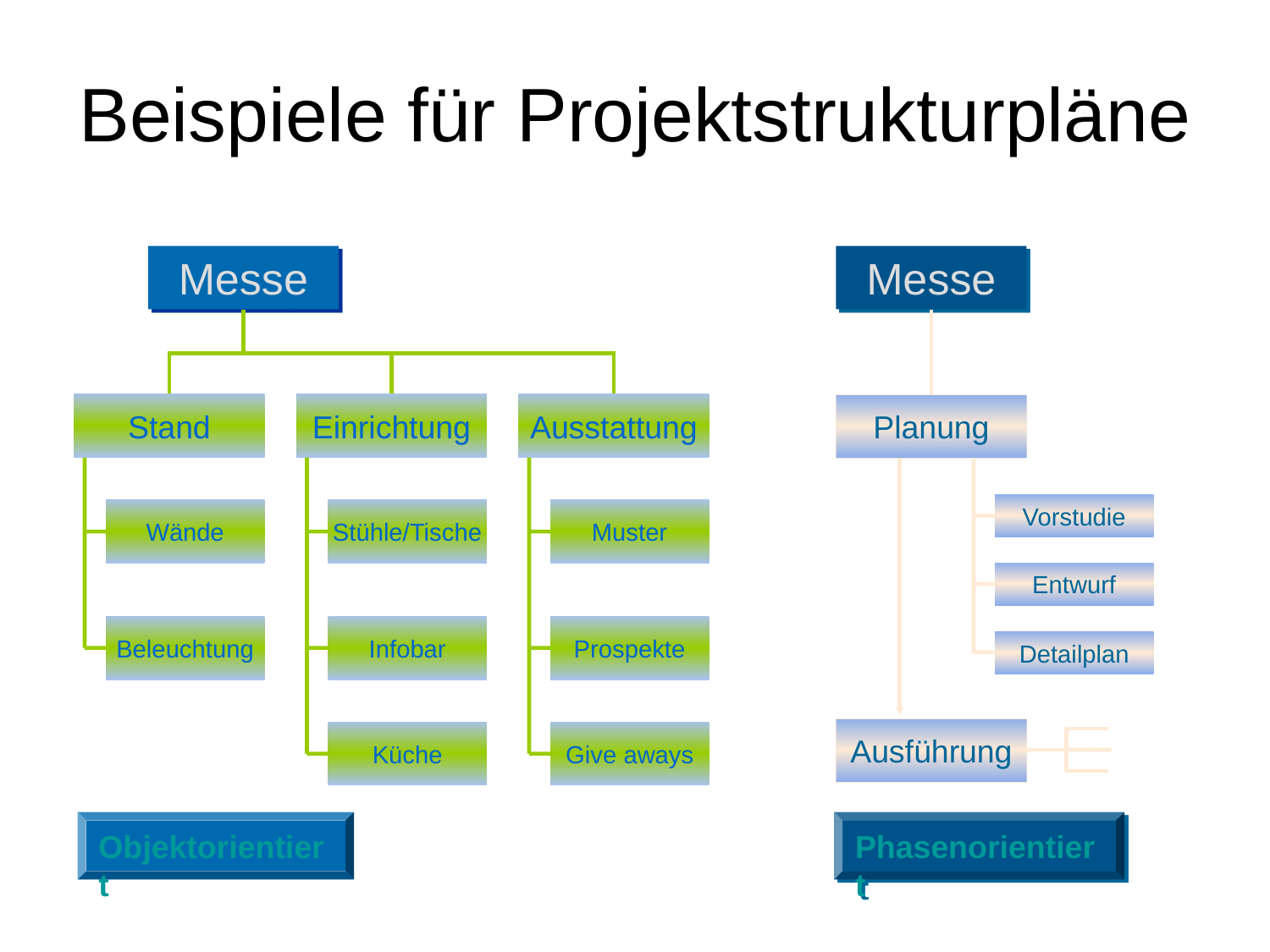

# Beispiele für Projektstrukturpläne
Messe
Messe
Stand
Einrichtung
Ausstattung

Wände
Stühle/Tische
Muster

Beleuchtung
Infobar
Prospekte

Küche
Give aways

Planung

Vorstudie

Entwurf

Detailplan

Ausführung

Objektorientiert
Phasenorientiert